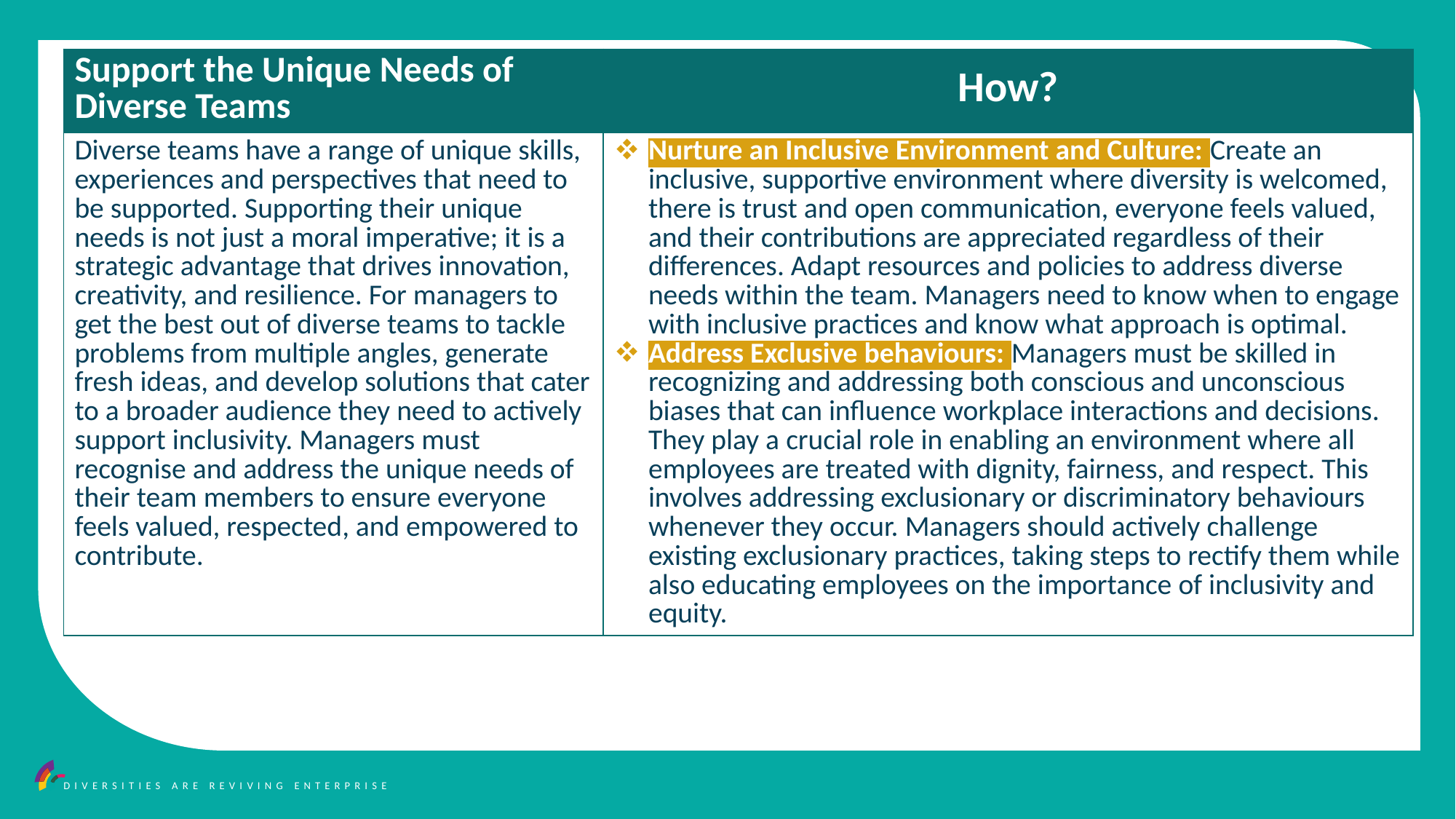

| Support the Unique Needs of Diverse Teams | How? |
| --- | --- |
| Diverse teams have a range of unique skills, experiences and perspectives that need to be supported. Supporting their unique needs is not just a moral imperative; it is a strategic advantage that drives innovation, creativity, and resilience. For managers to get the best out of diverse teams to tackle problems from multiple angles, generate fresh ideas, and develop solutions that cater to a broader audience they need to actively support inclusivity. Managers must recognise and address the unique needs of their team members to ensure everyone feels valued, respected, and empowered to contribute. | Nurture an Inclusive Environment and Culture: Create an inclusive, supportive environment where diversity is welcomed, there is trust and open communication, everyone feels valued, and their contributions are appreciated regardless of their differences. Adapt resources and policies to address diverse needs within the team. Managers need to know when to engage with inclusive practices and know what approach is optimal. Address Exclusive behaviours: Managers must be skilled in recognizing and addressing both conscious and unconscious biases that can influence workplace interactions and decisions. They play a crucial role in enabling an environment where all employees are treated with dignity, fairness, and respect. This involves addressing exclusionary or discriminatory behaviours whenever they occur. Managers should actively challenge existing exclusionary practices, taking steps to rectify them while also educating employees on the importance of inclusivity and equity. |